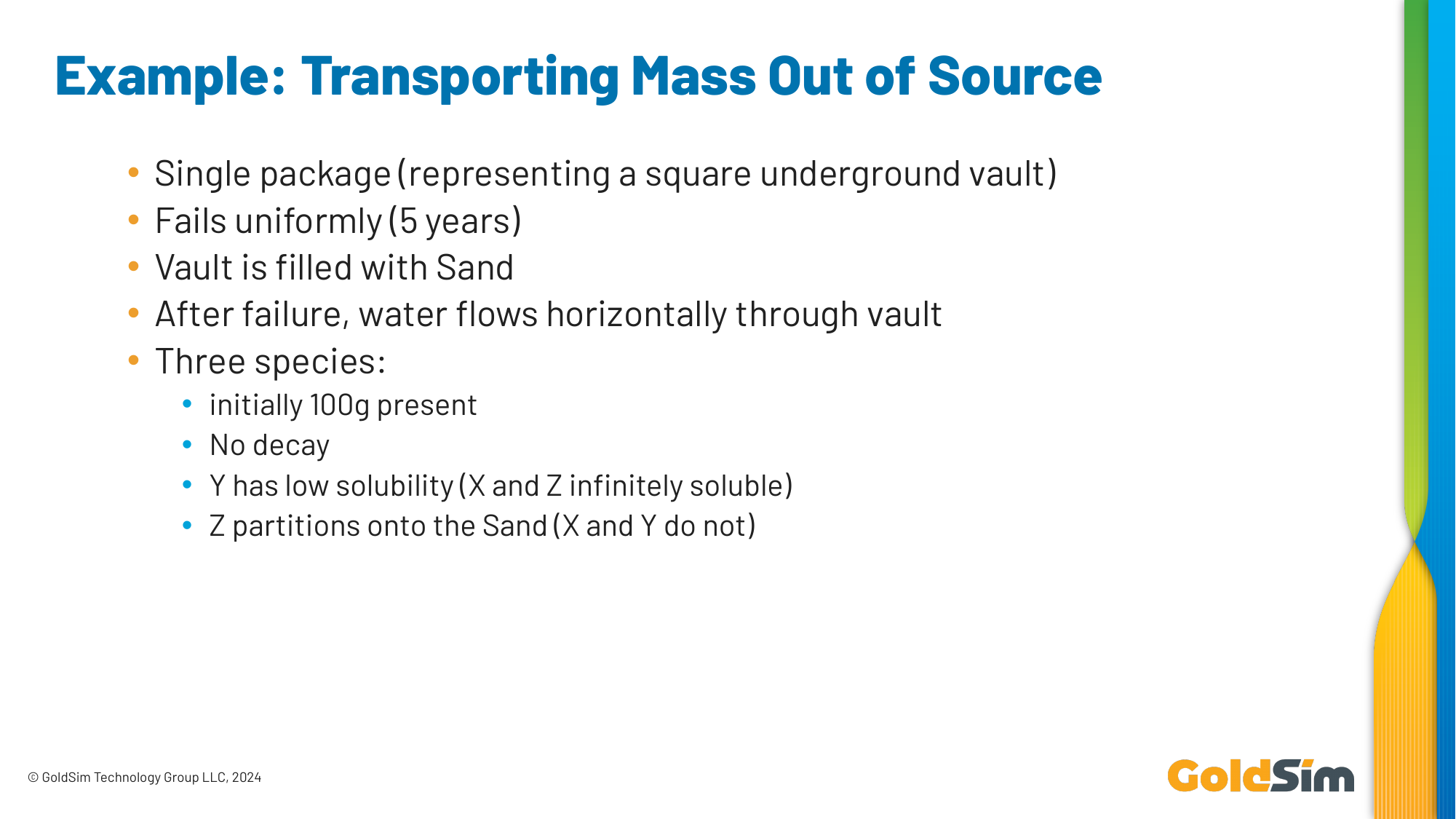

# Example: Transporting Mass Out of Source
Single package (representing a square underground vault)
Fails uniformly (5 years)
Vault is filled with Sand
After failure, water flows horizontally through vault
Three species:
initially 100g present
No decay
Y has low solubility (X and Z infinitely soluble)
Z partitions onto the Sand (X and Y do not)

© GoldSim Technology Group LLC, 2024